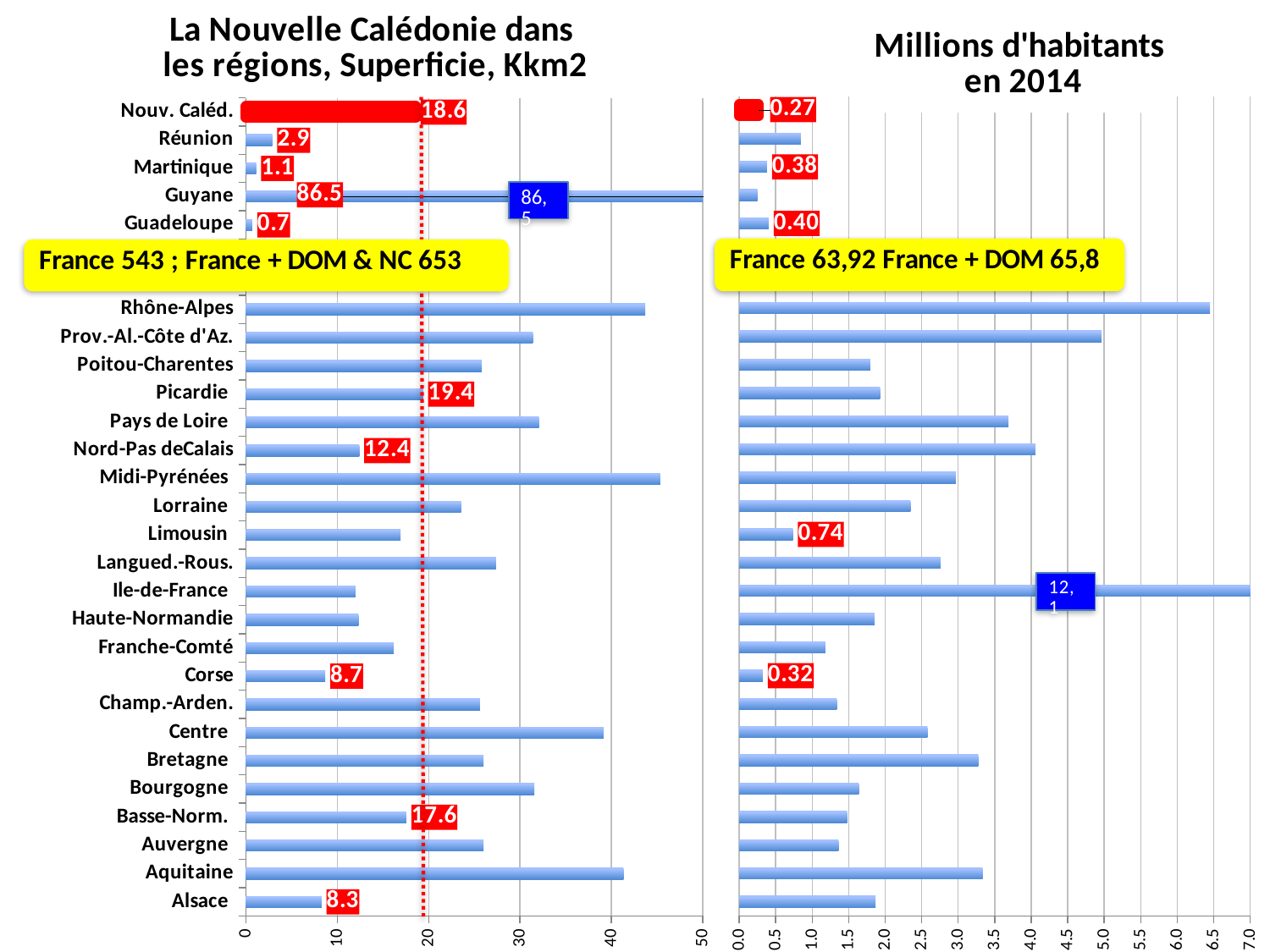

### Chart: La Nouvelle Calédonie dans
les régions, Superficie, Kkm2

| Category | Superficie, K Km2 |
|---|---|
| Alsace  | 8.28 |
| Aquitaine | 41.31 |
| Auvergne  | 26.01 |
| Basse-Norm.  | 17.57 |
| Bourgogne  | 31.58 |
| Bretagne  | 26.01 |
| Centre  | 39.15 |
| Champ.-Arden. | 25.61 |
| Corse | 8.68 |
| Franche-Comté | 16.2 |
| Haute-Normandie | 12.32 |
| Ile-de-France  | 12.01 |
| Langued.-Rous. | 27.38 |
| Limousin  | 16.94 |
| Lorraine  | 23.55 |
| Midi-Pyrénées  | 45.35 |
| Nord-Pas deCalais | 12.41 |
| Pays de Loire  | 32.08 |
| Picardie  | 19.4 |
| Poitou-Charentes | 25.81 |
| Prov.-Al.-Côte d'Az. | 31.4 |
| Rhône-Alpes | 43.7 |
|  | None |
|  | None |
| Guadeloupe | 0.702 |
| Guyane | 86.5 |
| Martinique | 1.128 |
| Réunion | 2.886 |
| Nouv. Caléd. | 18.58 |

### Chart: Millions d'habitants
 en 2014

| Category | Millions d'habitants 2014 |
|---|---|
| Alsace  | 1.868773 |
| Aquitaine | 3.335134 |
| Auvergne  | 1.359402 |
| Basse-Norm.  | 1.478211 |
| Bourgogne  | 1.638492 |
| Bretagne  | 3.273343 |
| Centre  | 2.577474 |
| Champ.-Arden. | 1.338122 |
| Corse | 0.323092 |
| Franche-Comté | 1.178937 |
| Haute-Normandie | 1.851909 |
| Ile-de-France  | 12.005077 |
| Langued.-Rous. | 2.757558 |
| Limousin  | 0.73588 |
| Lorraine  | 2.346292 |
| Midi-Pyrénées  | 2.967153 |
| Nord-Pas deCalais | 4.058332 |
| Pays de Loire  | 3.689465 |
| Picardie  | 1.927387 |
| Poitou-Charentes | 1.796434 |
| Prov.-Al.-Côte d'Az. | 4.964859 |
| Rhône-Alpes | 6.448921 |
|  | None |
|  | None |
| Guadeloupe | 0.40375 |
| Guyane | 0.250377 |
| Martinique | 0.381326 |
| Réunion | 0.844994 |
| Nouv. Caléd. | 0.2688 |